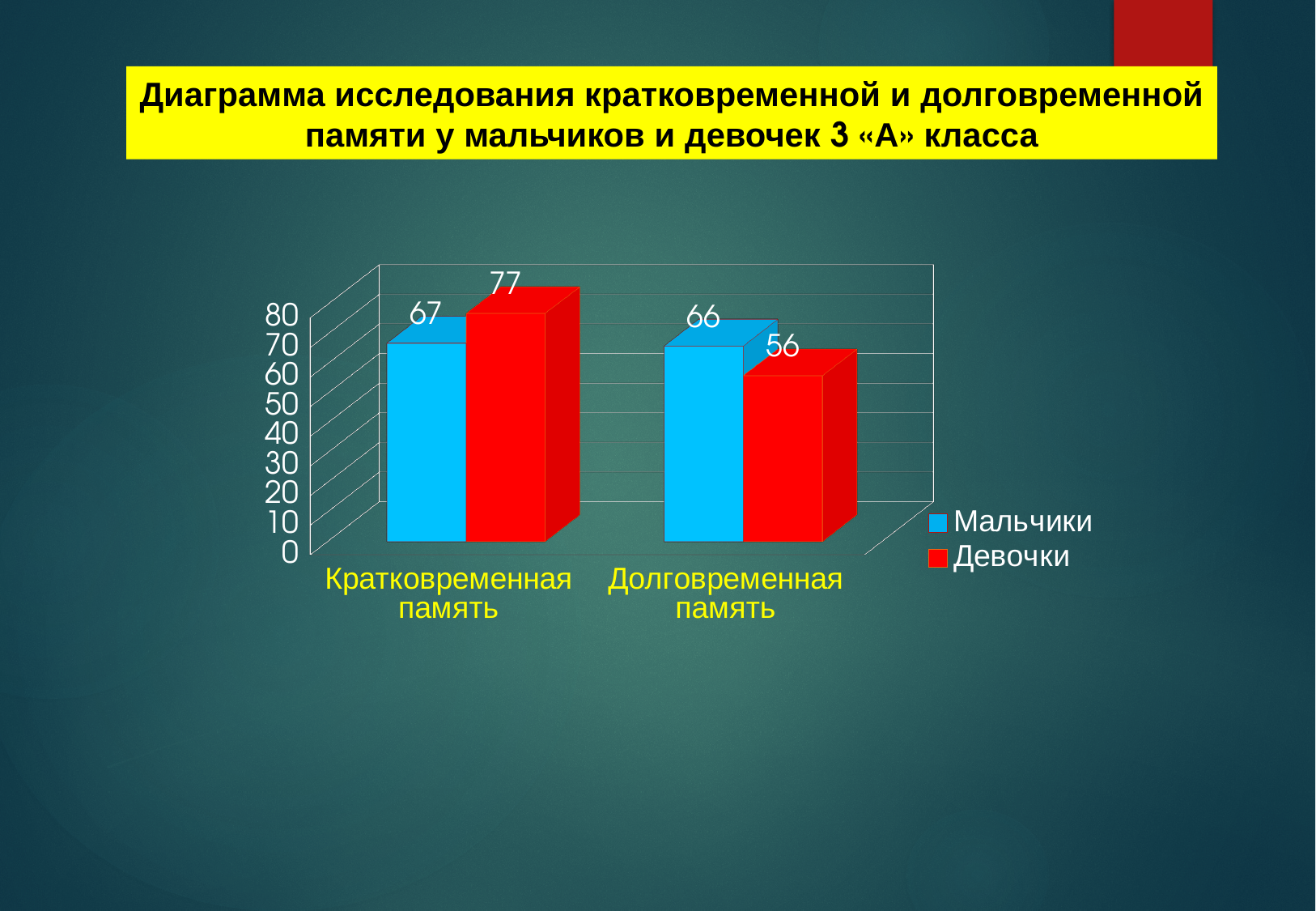

Диаграмма исследования кратковременной и долговременной памяти у мальчиков и девочек 3 «А» класса

[unsupported chart]